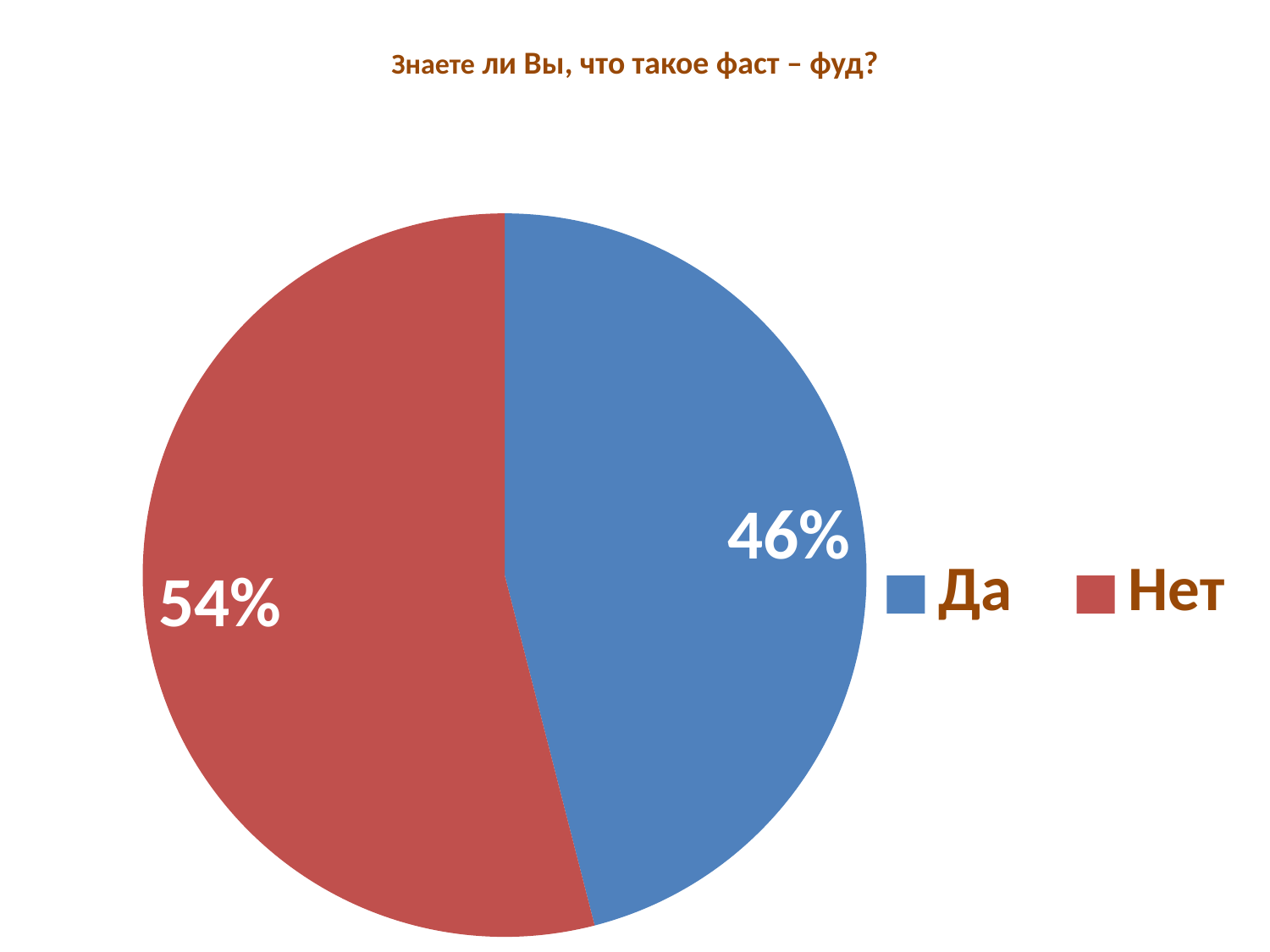

# Знаете ли Вы, что такое фаст – фуд?

### Chart

| Category | Учащиеся школы |
|---|---|
| Да | 23.0 |
| Нет | 27.0 |